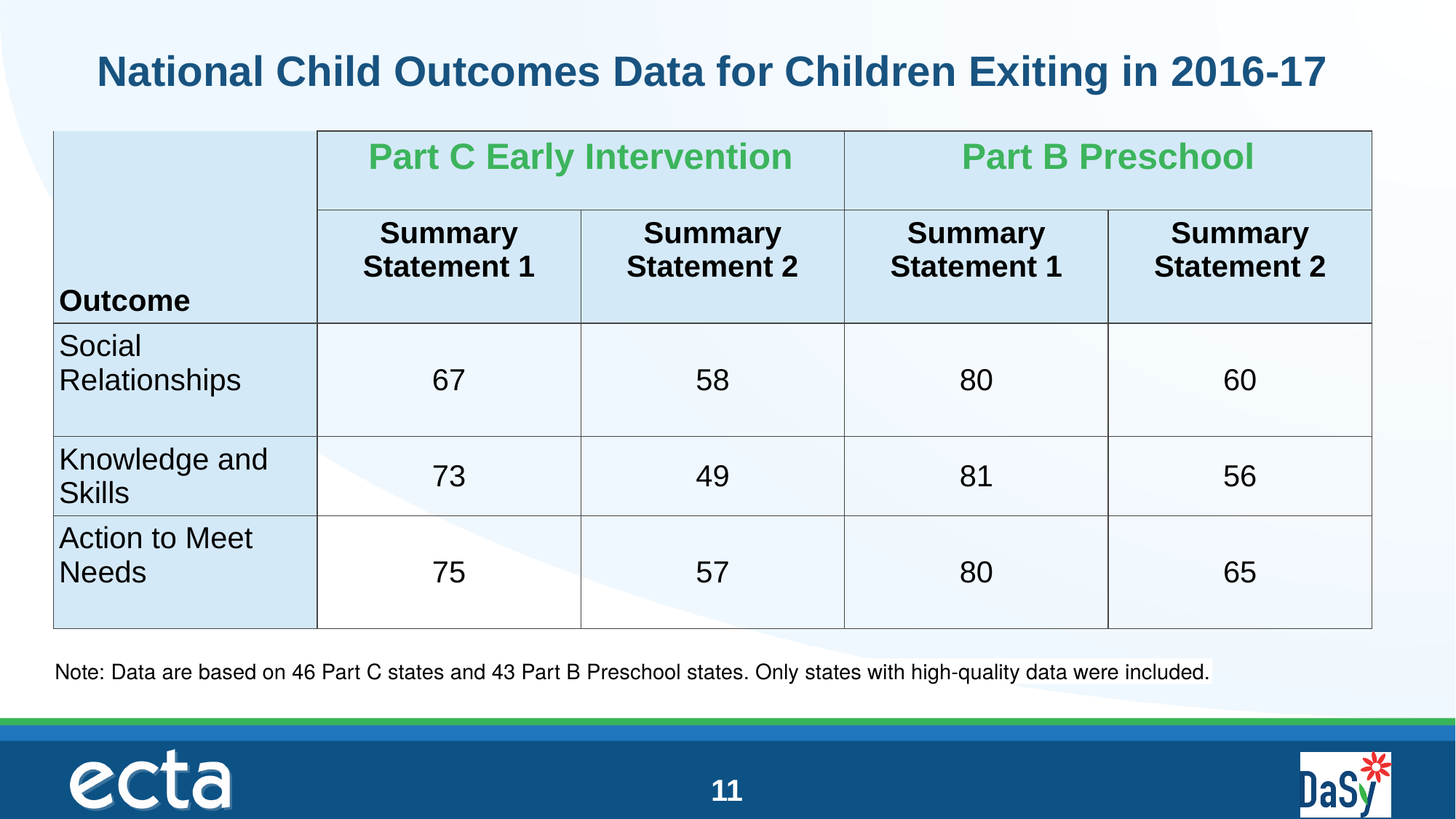

| National Child Outcomes Data for Children Exiting in 2016-17 |  |  |  |  |
| --- | --- | --- | --- | --- |
| Outcome | Part C Early Intervention |  | Part B Preschool |  |
|  | Summary Statement 1 | Summary Statement 2 | Summary Statement 1 | Summary Statement 2 |
| Social Relationships | 67 | 58 | 80 | 60 |
| Knowledge and Skills | 73 | 49 | 81 | 56 |
| Action to Meet Needs | 75 | 57 | 80 | 65 |
Note: Data are based on 46 Part C states and 43 Part B Preschool states. Only states with high-quality data were included.
11